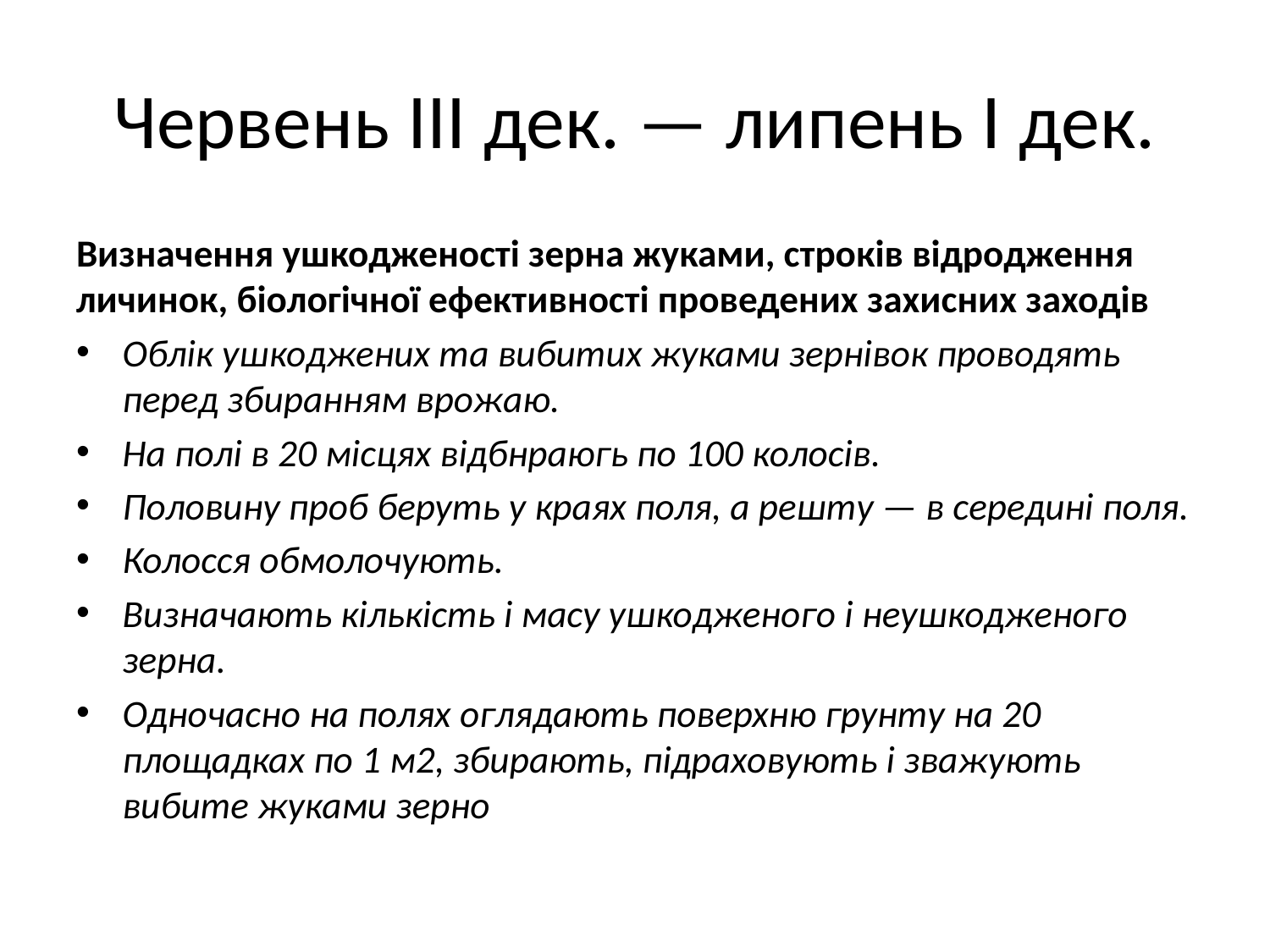

# Червень III дек. — липень І дек.
Визначення ушкодженості зерна жуками, строків відродження личинок, біологічної ефективності проведених захисних заходів
Облік ушкоджених та вибитих жуками зернівок проводять перед збиранням врожаю.
На полі в 20 місцях відбнраюгь по 100 колосів.
Половину проб беруть у краях поля, а решту — в середині поля.
Колосся обмолочують.
Визначають кількість і масу ушкодженого і неушкодженого зерна.
Одночасно на полях оглядають поверхню грунту на 20 площадках по 1 м2, збирають, підраховують і зважують вибите жуками зерно